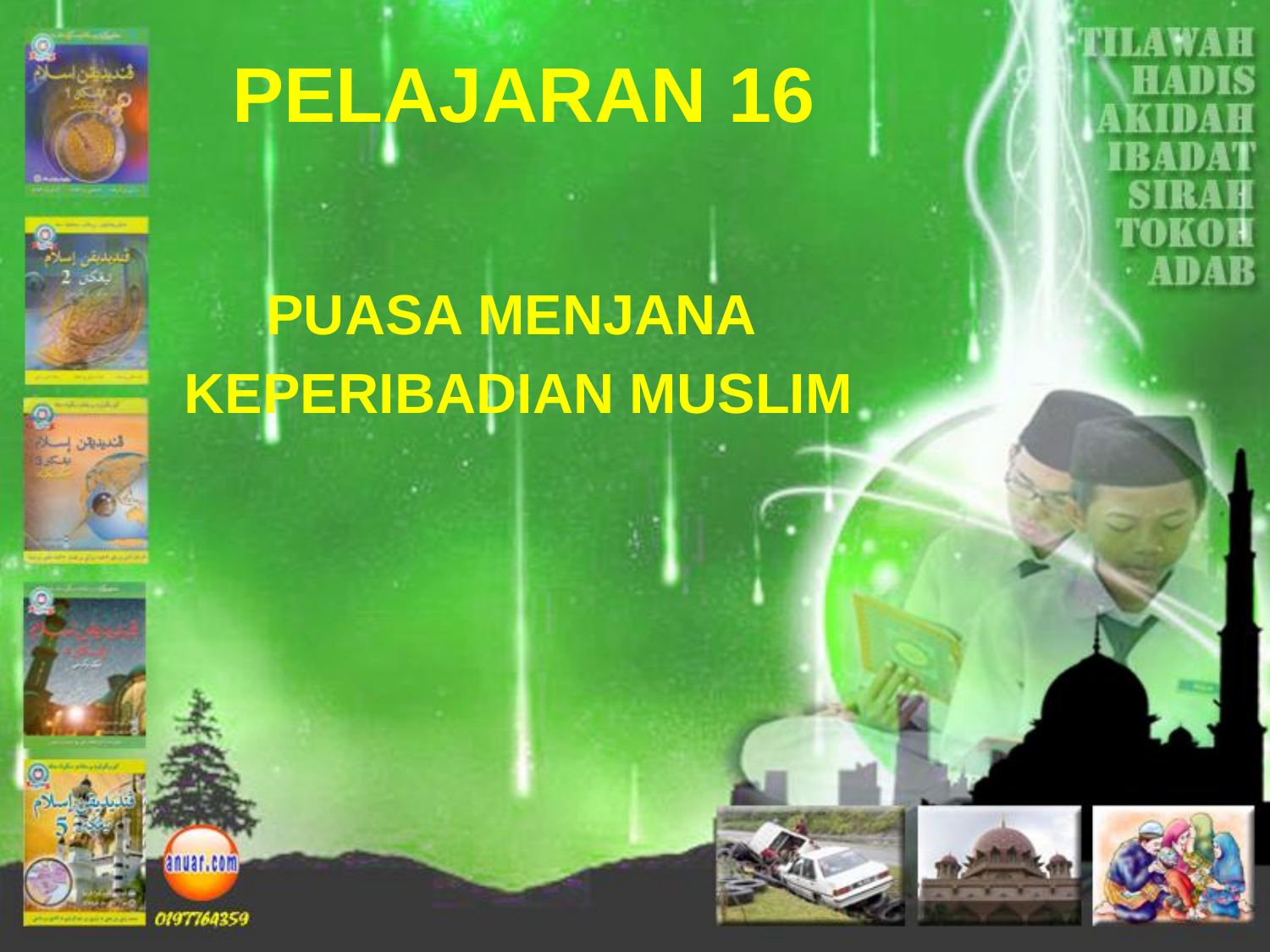

# PELAJARAN 16

PUASA MENJANA
KEPERIBADIAN MUSLIM